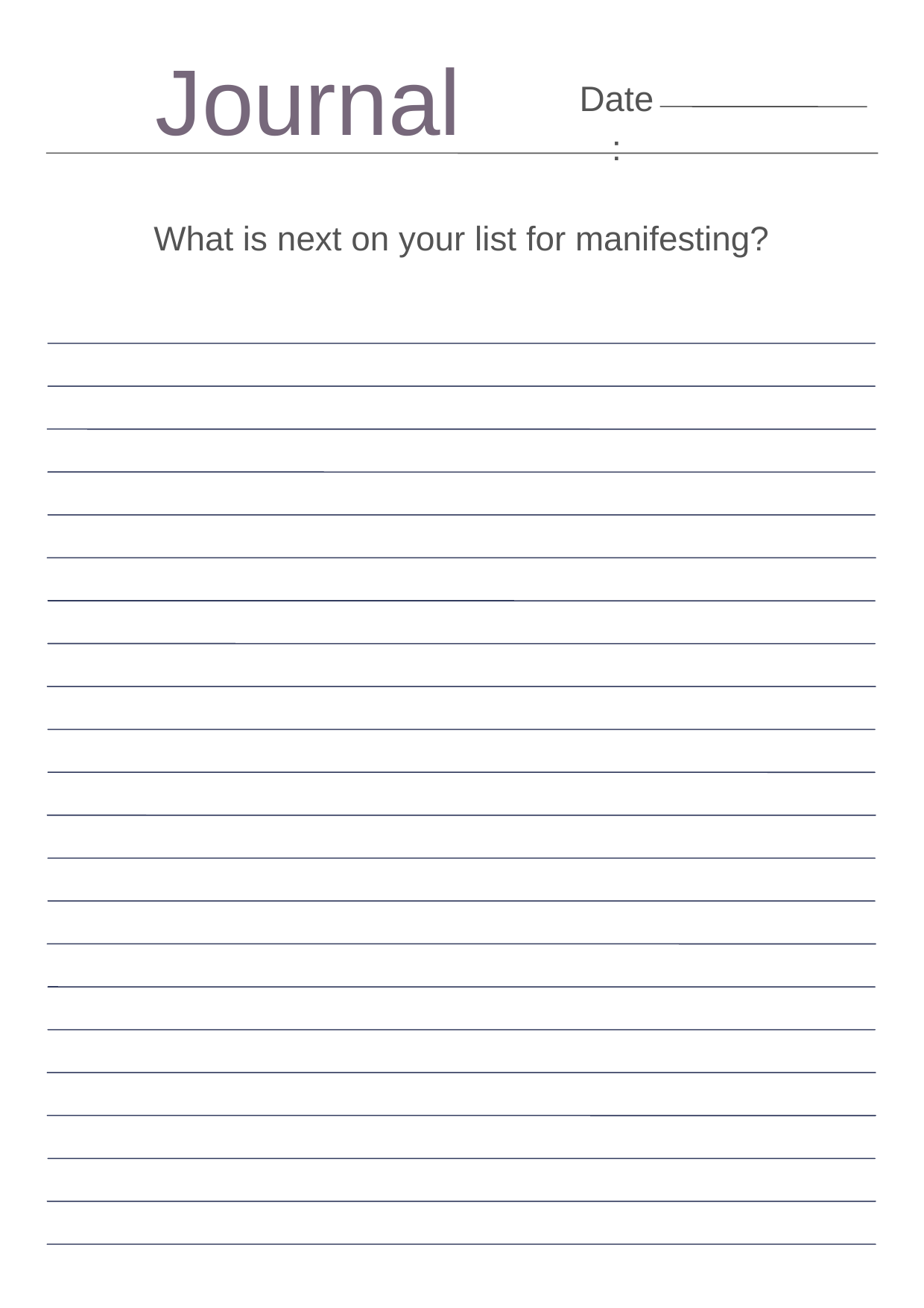

Journal
Date:

What is next on your list for manifesting?